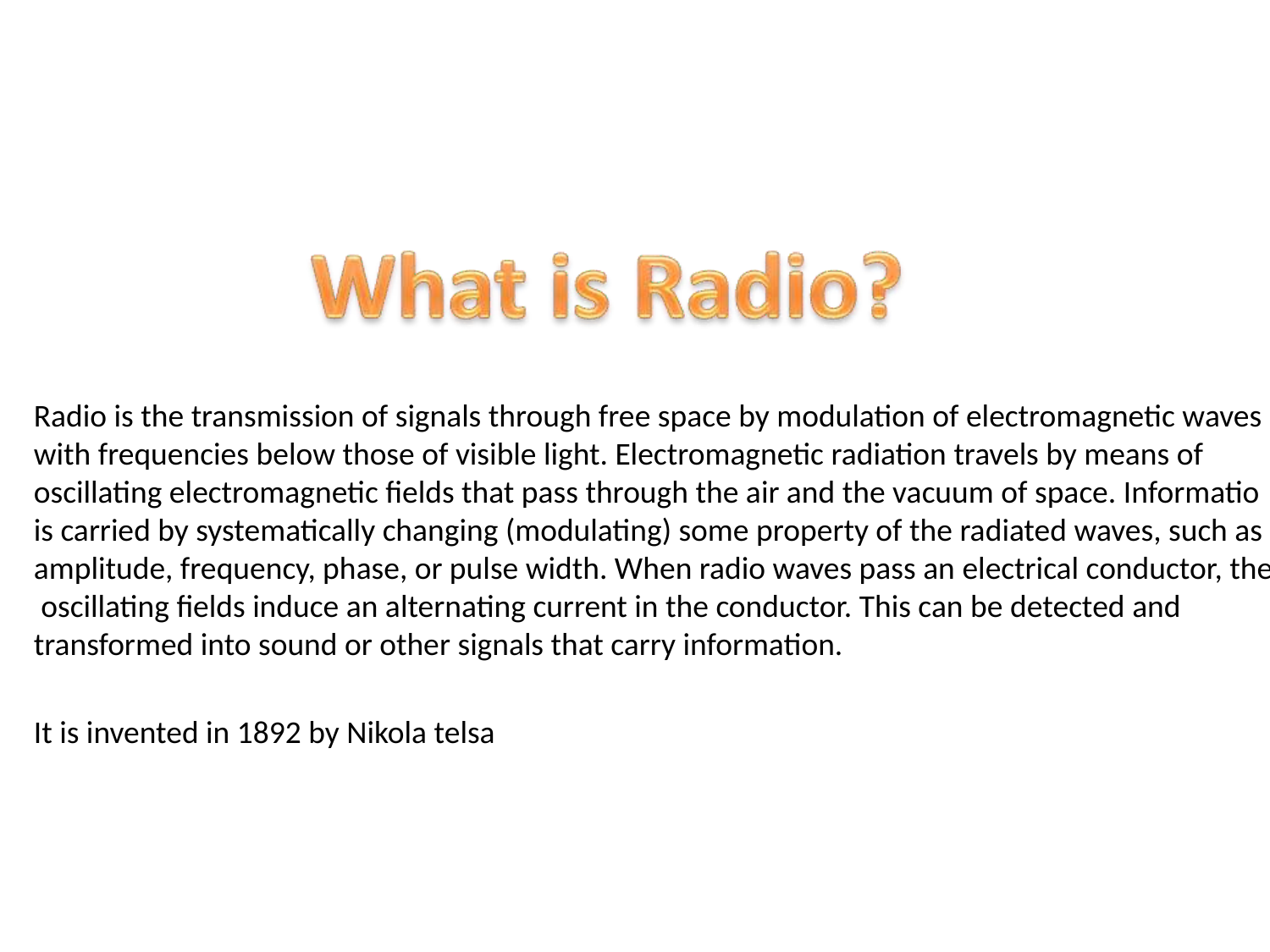

Radio is the transmission of signals through free space by modulation of electromagnetic waves  with frequencies below those of visible light. Electromagnetic radiation travels by means of  oscillating electromagnetic fields that pass through the air and the vacuum of space. Informatio  is carried by systematically changing (modulating) some property of the radiated waves, such as  amplitude, frequency, phase, or pulse width. When radio waves pass an electrical conductor, the  oscillating fields induce an alternating current in the conductor. This can be detected and  transformed into sound or other signals that carry information.

It is invented in 1892 by Nikola telsa